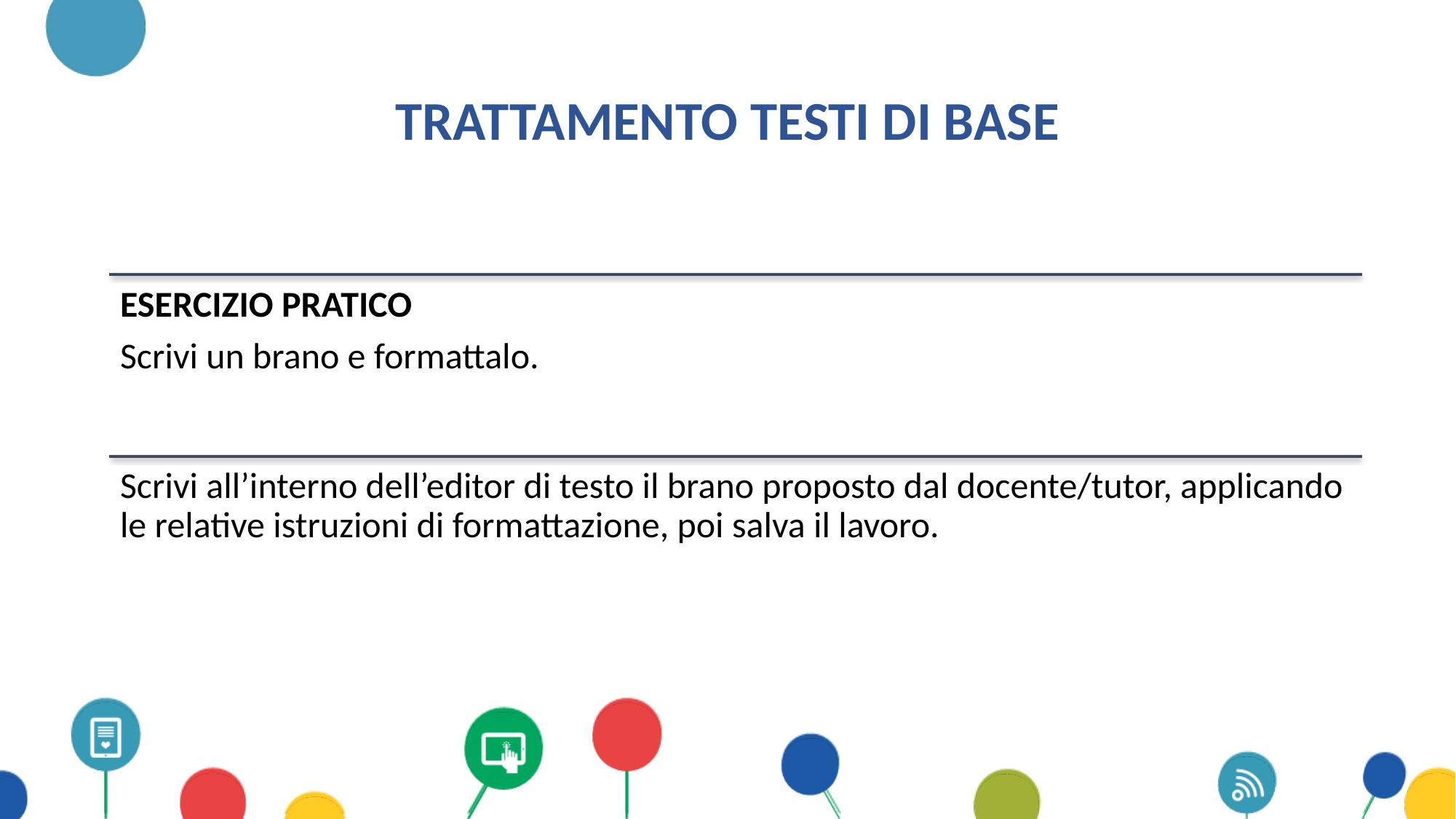

# Trattamento testi di base

ESERCIZIO PRATICO
Scrivi un brano e formattalo.

Scrivi all’interno dell’editor di testo il brano proposto dal docente/tutor, applicando le relative istruzioni di formattazione, poi salva il lavoro.